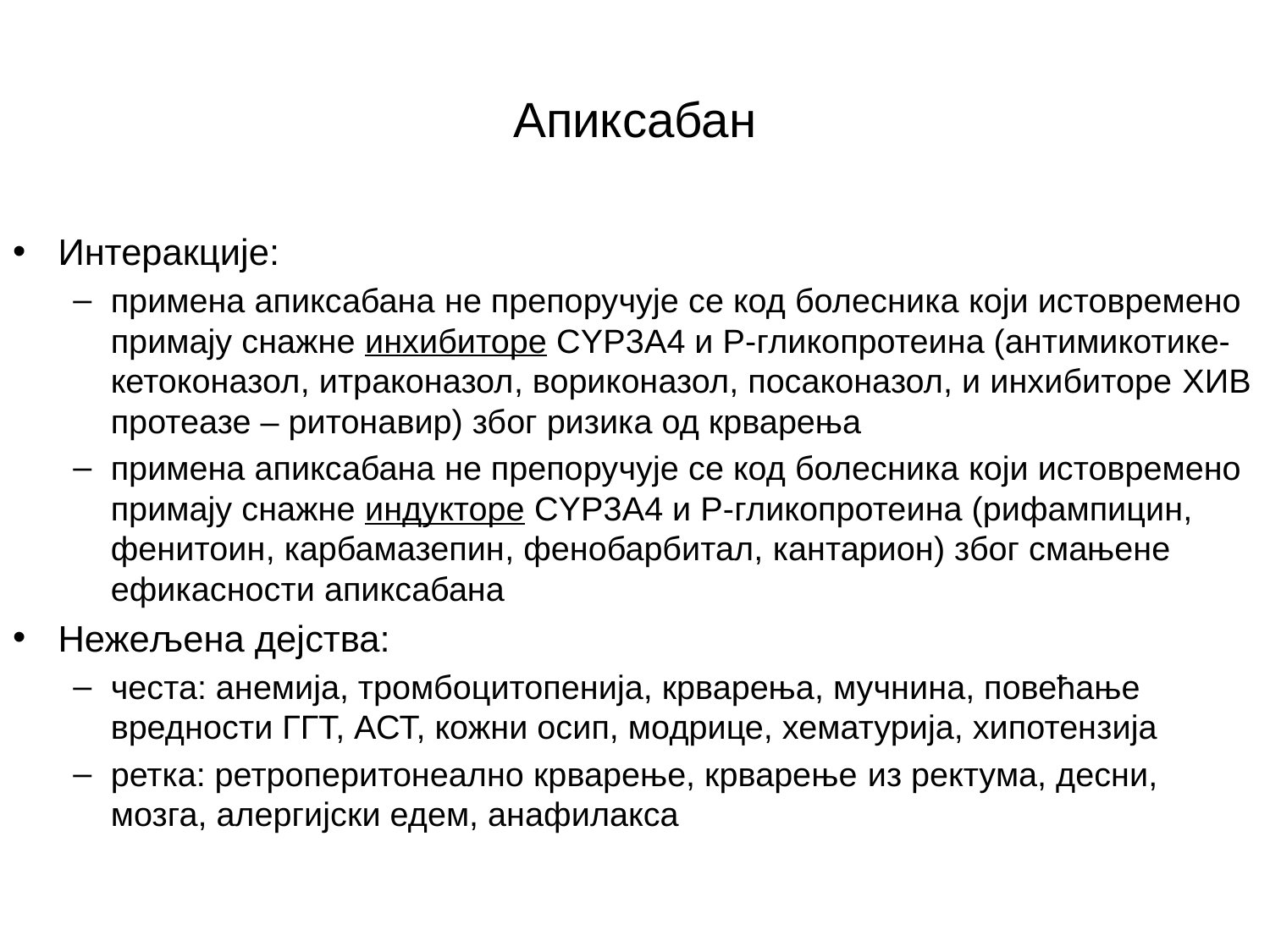

# Апиксабан
Интеракције:
примена апиксабана не препоручује се код болесника који истовремено примају снажне инхибиторе CYP3А4 и P-гликопротеина (антимикотике- кетоконазол, итраконазол, вориконазол, посаконазол, и инхибиторе ХИВ протеазе – ритонавир) због ризика од крварења
примена апиксабана не препоручује се код болесника који истовремено примају снажне индукторе CYP3А4 и P-гликопротеина (рифампицин, фенитоин, карбамазепин, фенобарбитал, кантарион) због смањене ефикасности апиксабана
Нежељена дејства:
честа: анемија, тромбоцитопенија, крварења, мучнина, повећање вредности ГГТ, АСТ, кожни осип, модрице, хематурија, хипотензија
ретка: ретроперитонеално крварење, крварење из ректума, десни, мозга, алергијски едем, анафилакса